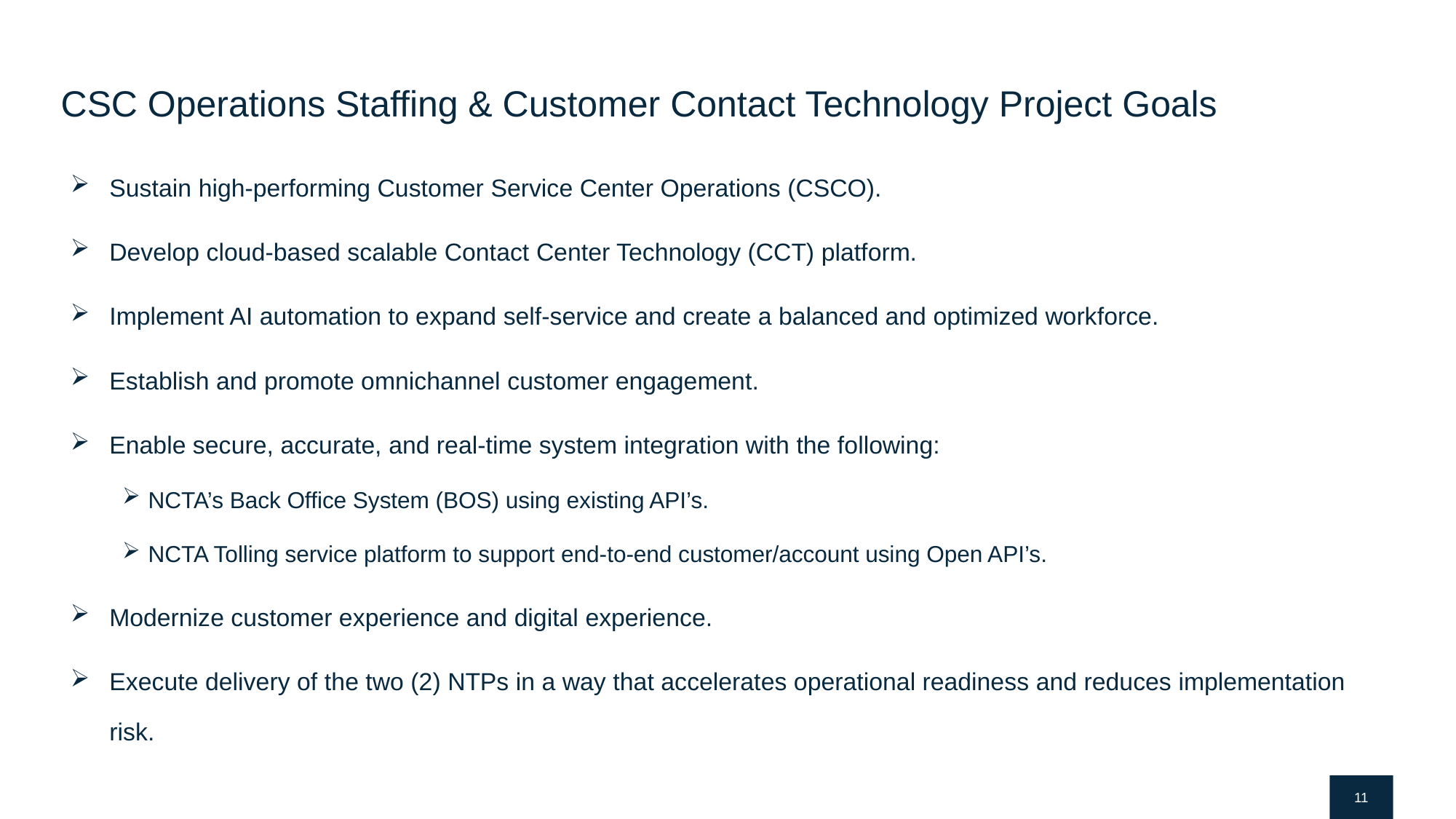

# CSC Operations Staffing & Customer Contact Technology Project Goals
Sustain high-performing Customer Service Center Operations (CSCO).
Develop cloud-based scalable Contact Center Technology (CCT) platform.
Implement AI automation to expand self-service and create a balanced and optimized workforce.
Establish and promote omnichannel customer engagement.
Enable secure, accurate, and real-time system integration with the following:
NCTA’s Back Office System (BOS) using existing API’s.
NCTA Tolling service platform to support end-to-end customer/account using Open API’s.
Modernize customer experience and digital experience.
Execute delivery of the two (2) NTPs in a way that accelerates operational readiness and reduces implementation risk.

11